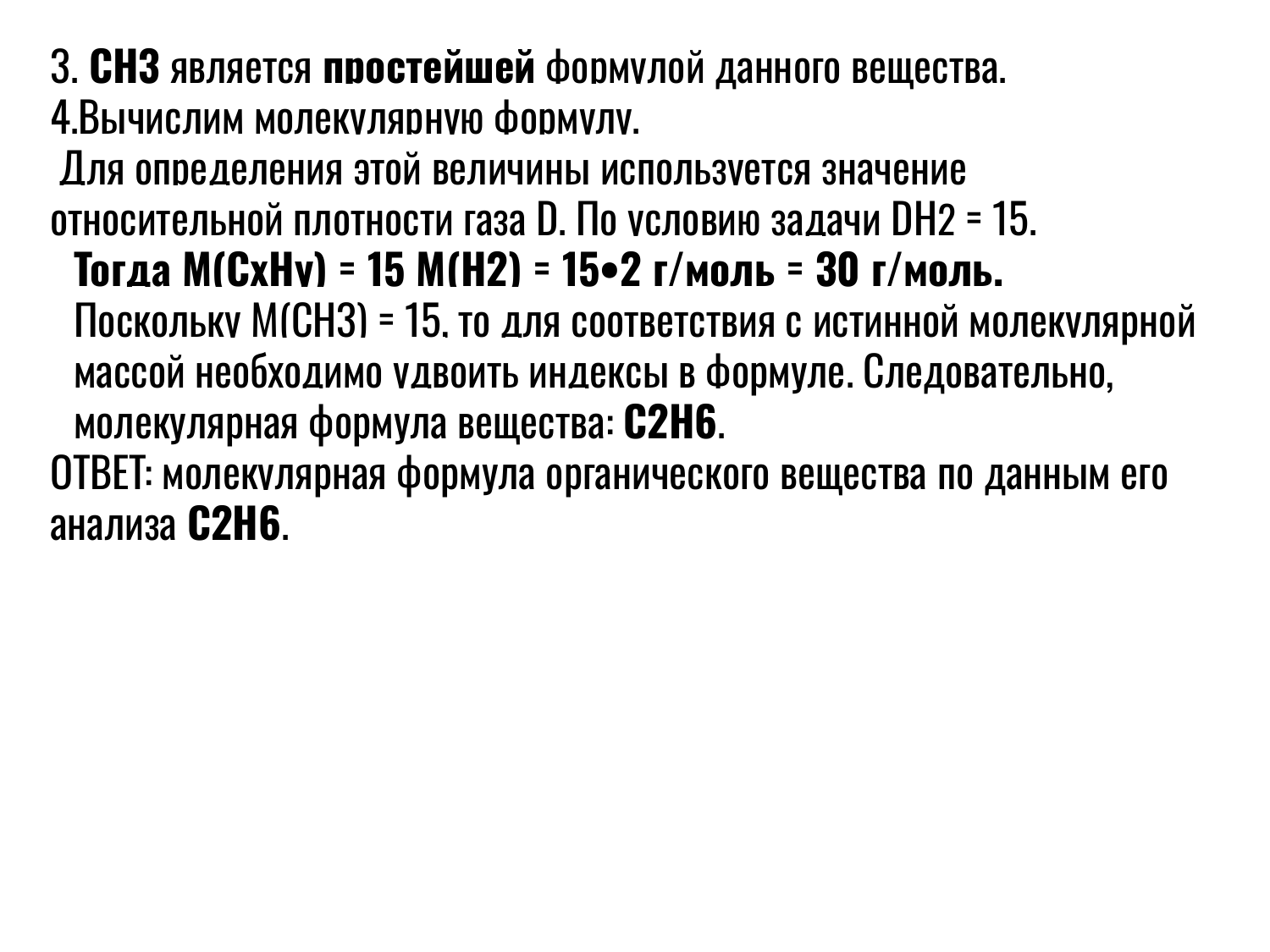

3. CH3 является простейшей формулой данного вещества.
4.Вычислим молекулярную формулу.
 Для определения этой величины используется значение относительной плотности газа D. По условию задачи DH2 = 15.
Тогда M(CxHy) = 15 M(H2) = 15•2 г/моль = 30 г/моль.
Поскольку M(CH3) = 15, то для соответствия с истинной молекулярной массой необходимо удвоить индексы в формуле. Следовательно, молекулярная формула вещества: C2H6.
ОТВЕТ: молекулярная формула органического вещества по данным его анализа C2H6.